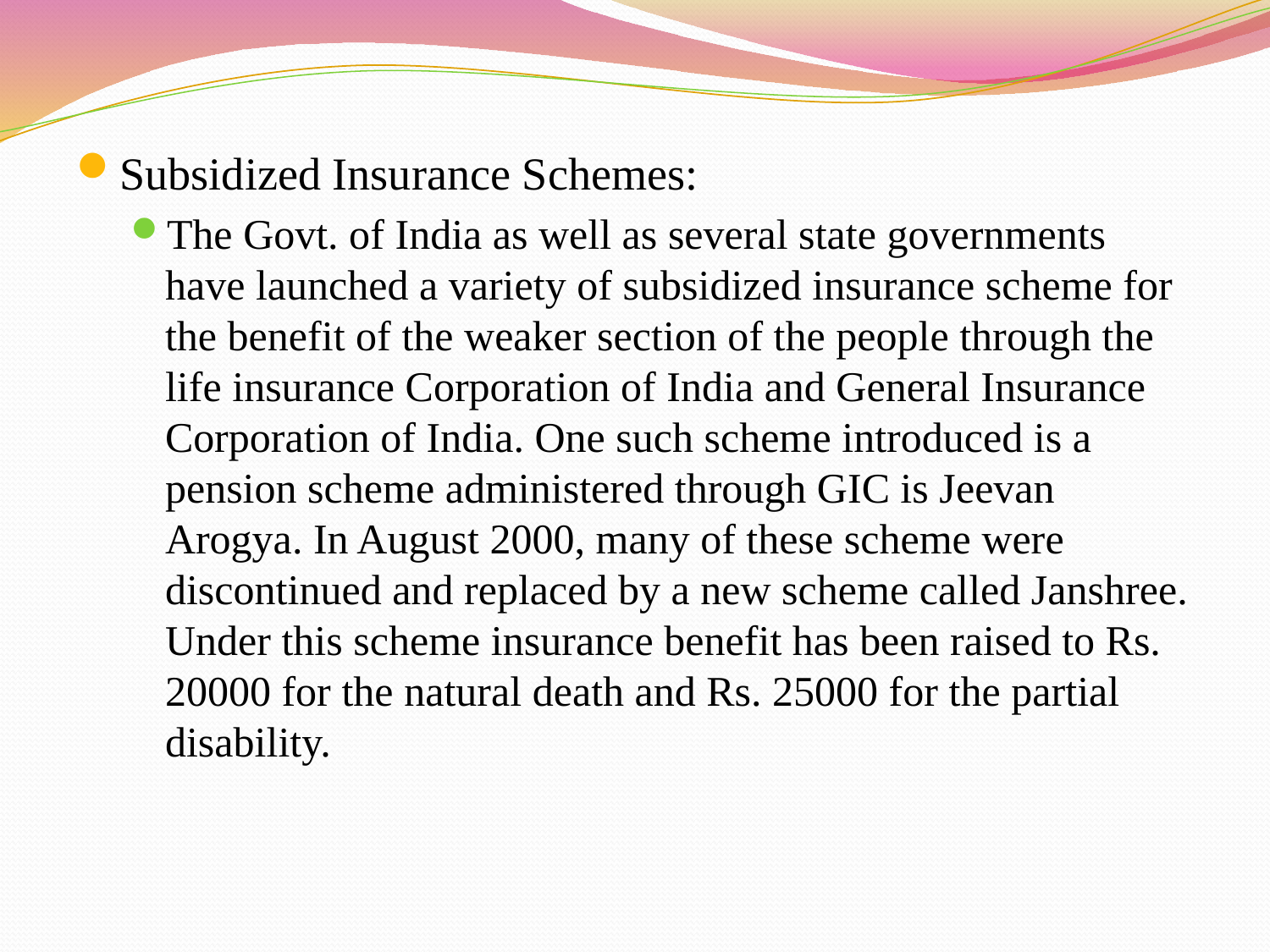

Subsidized Insurance Schemes:
The Govt. of India as well as several state governments have launched a variety of subsidized insurance scheme for the benefit of the weaker section of the people through the life insurance Corporation of India and General Insurance Corporation of India. One such scheme introduced is a pension scheme administered through GIC is Jeevan Arogya. In August 2000, many of these scheme were discontinued and replaced by a new scheme called Janshree. Under this scheme insurance benefit has been raised to Rs. 20000 for the natural death and Rs. 25000 for the partial disability.